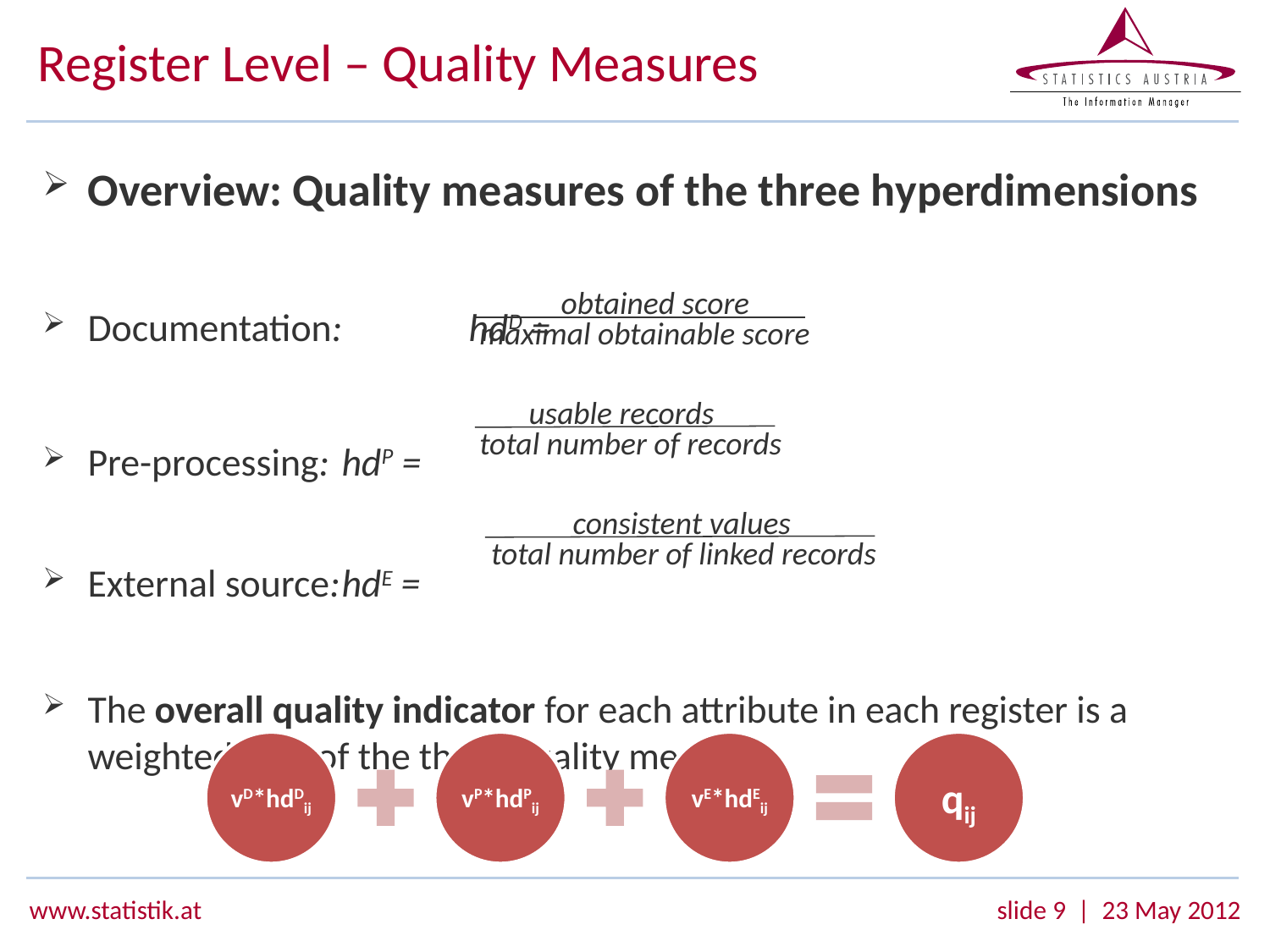

# Register Level – Quality Measures
Overview: Quality measures of the three hyperdimensions

Documentation:	hdD =

Pre-processing:	hdP =

External source:	hdE =

The overall quality indicator for each attribute in each register is a weighted sum of the three quality measures.
obtained score
maximal obtainable score
usable records
total number of records
consistent values
total number of linked records
vD*hdDij

vP*hdPij

vE*hdEij

qij